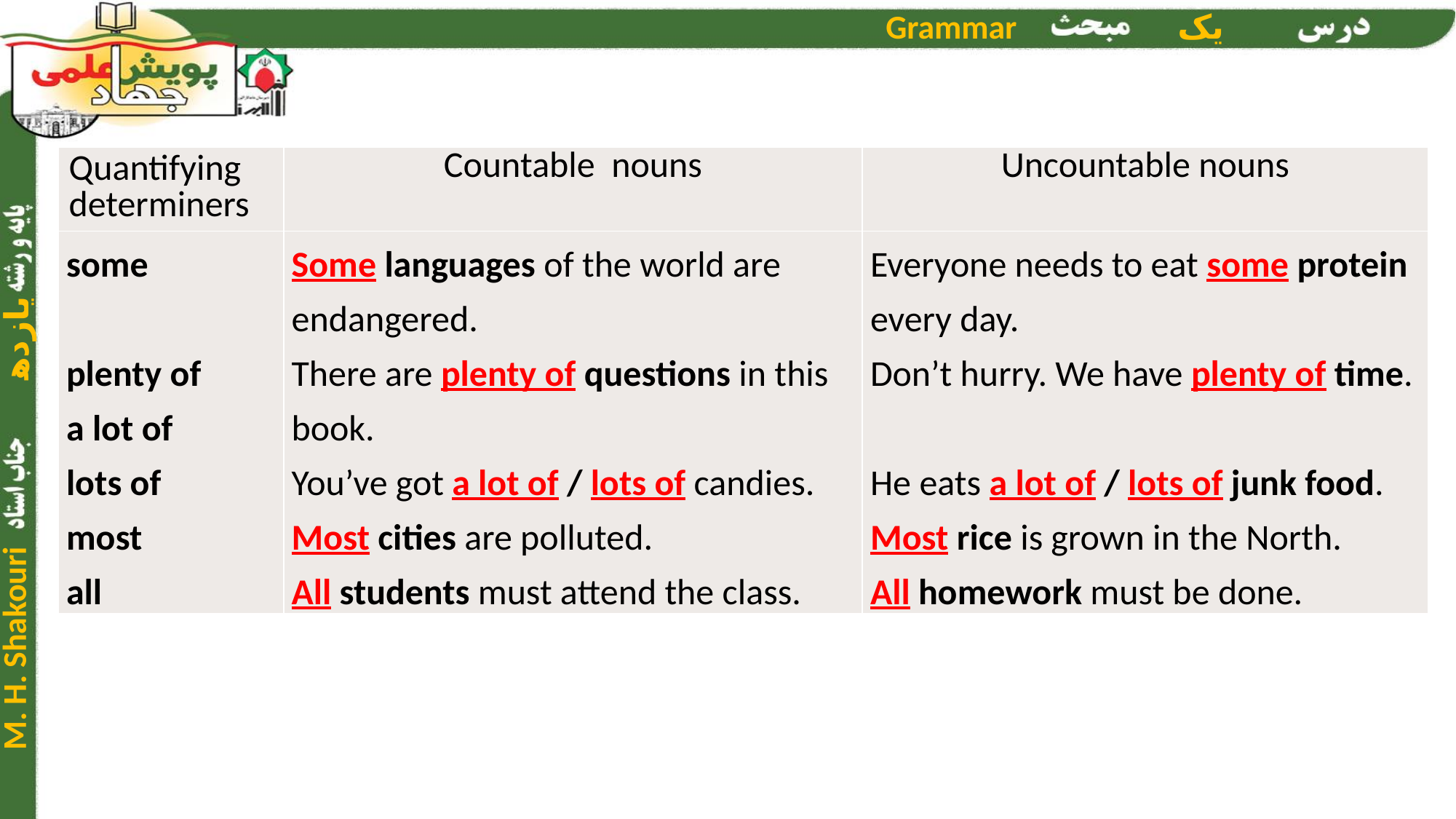

| Quantifying determiners | Countable nouns | Uncountable nouns |
| --- | --- | --- |
| some plenty of a lot of lots of most all | Some languages of the world are endangered. There are plenty of questions in this book. You’ve got a lot of / lots of candies. Most cities are polluted. All students must attend the class. | Everyone needs to eat some protein every day. Don’t hurry. We have plenty of time. He eats a lot of / lots of junk food. Most rice is grown in the North. All homework must be done. |